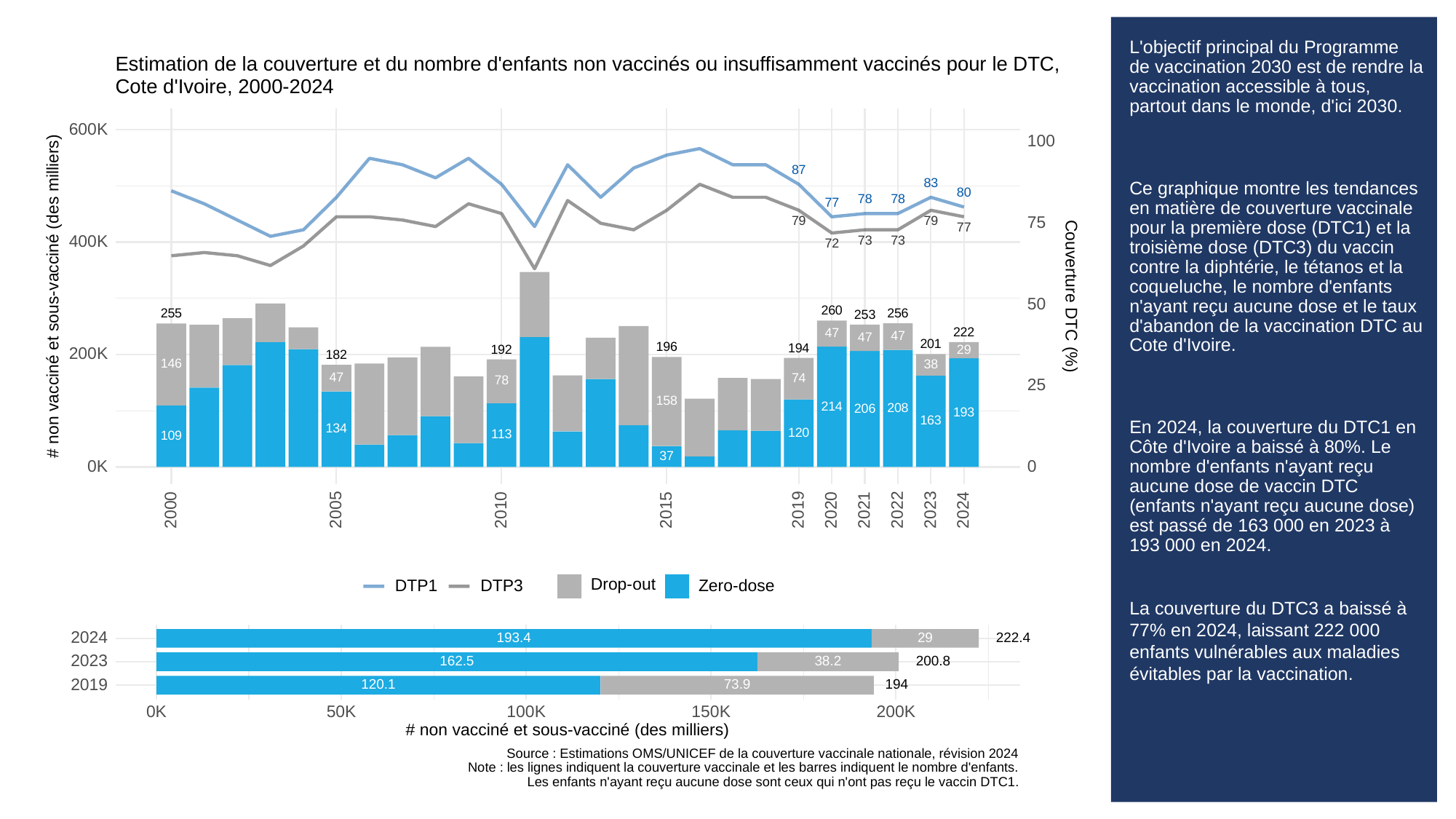

# L'objectif principal du Programme de vaccination 2030 est de rendre la vaccination accessible à tous, partout dans le monde, d'ici 2030.

Ce graphique montre les tendances en matière de couverture vaccinale pour la première dose (DTC1) et la troisième dose (DTC3) du vaccin contre la diphtérie, le tétanos et la coqueluche, le nombre d'enfants n'ayant reçu aucune dose et le taux d'abandon de la vaccination DTC au Cote d'Ivoire.

En 2024, la couverture du DTC1 en Côte d'Ivoire a baissé à 80%. Le nombre d'enfants n'ayant reçu aucune dose de vaccin DTC (enfants n'ayant reçu aucune dose) est passé de 163 000 en 2023 à 193 000 en 2024.

La couverture du DTC3 a baissé à 77% en 2024, laissant 222 000 enfants vulnérables aux maladies évitables par la vaccination.

Estimation de la couverture et du nombre d'enfants non vaccinés ou insuffisamment vaccinés pour le DTC,
Cote d'Ivoire, 2000-2024

600K

100

87
83

80
78
78
77
79
79
75
77
400K
73
73
72

# non vacciné et sous-vacciné (des milliers)
Couverture DTC (%)
50

260
256
255
253

222
47
47
47

201

196
194
192
29

200K

182

146
38

47
74

78

25

158

214

208
206

193

163
134

120

113

109

37

0K
0

2023
2000
2005
2010
2015
2019
2020
2021
2022
2024

Drop-out
DTP3
Zero-dose
DTP1

2024
193.4
29
222.4

2023
38.2
162.5
200.8

2019
73.9
120.1
194

0K
50K
100K
150K
200K
# non vacciné et sous-vacciné (des milliers)
Source : Estimations OMS/UNICEF de la couverture vaccinale nationale, révision 2024
Note : les lignes indiquent la couverture vaccinale et les barres indiquent le nombre d'enfants.
Les enfants n'ayant reçu aucune dose sont ceux qui n'ont pas reçu le vaccin DTC1.